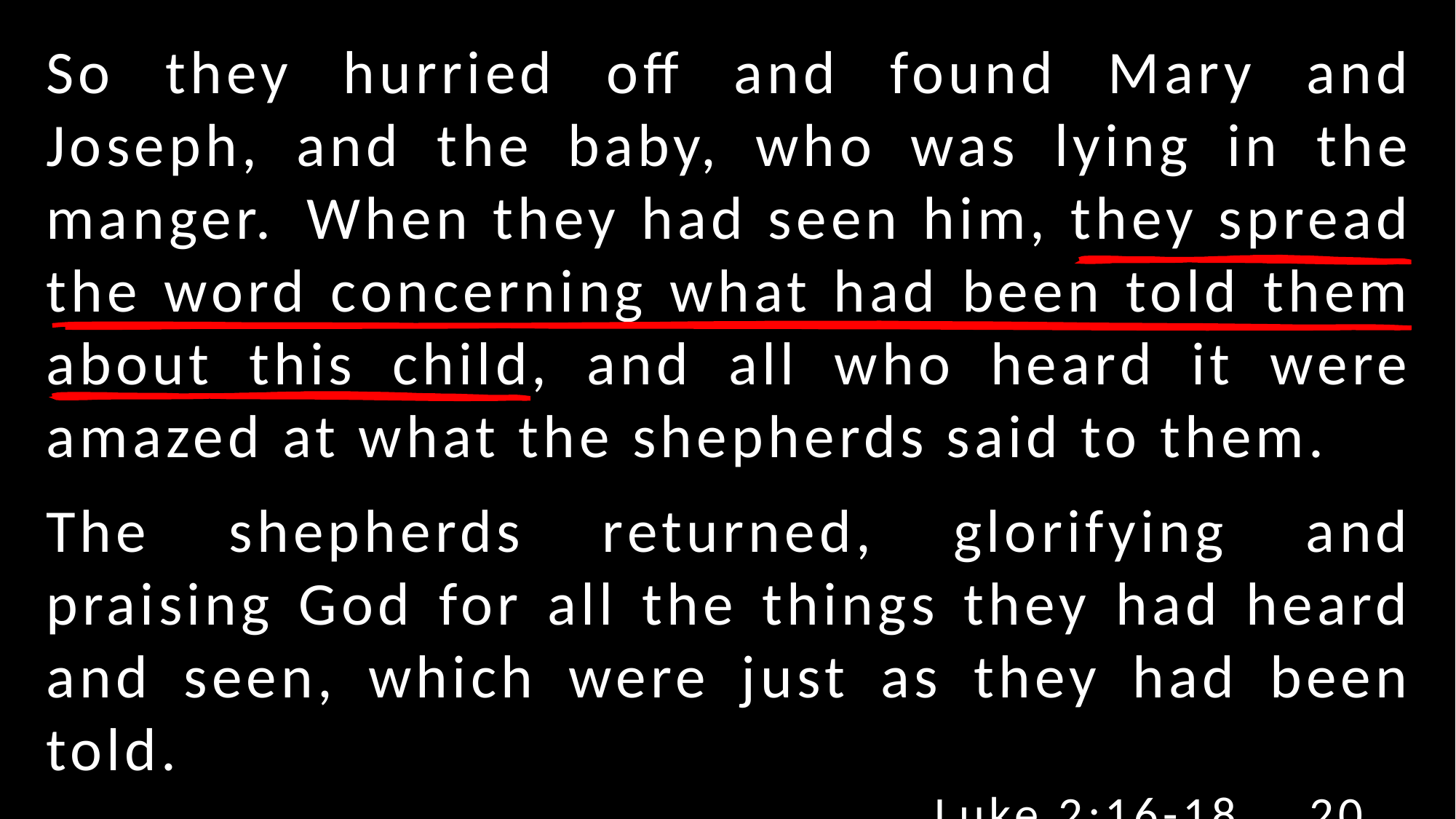

So they hurried off and found Mary and Joseph, and the baby, who was lying in the manger.  When they had seen him, they spread the word concerning what had been told them about this child, and all who heard it were amazed at what the shepherds said to them.

The shepherds returned, glorifying and praising God for all the things they had heard and seen, which were just as they had been told.
								 Luke 2:16-18 … 20